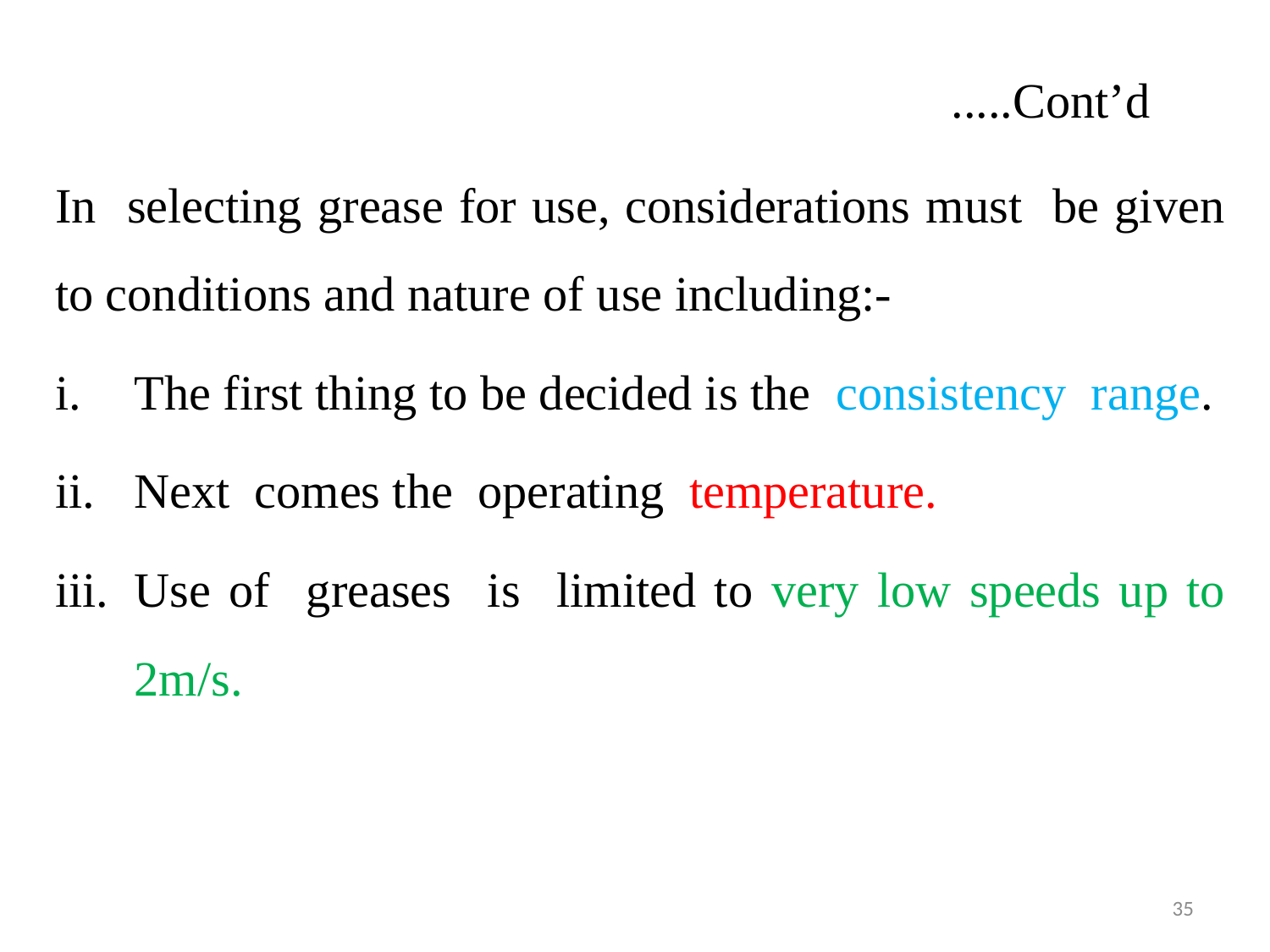

# .....Cont’d
In  selecting grease for use, considerations must  be given to conditions and nature of use including:-
The first thing to be decided is the  consistency  range.
Next  comes the  operating  temperature.
Use of  greases  is  limited to very low speeds up to 2m/s.
35